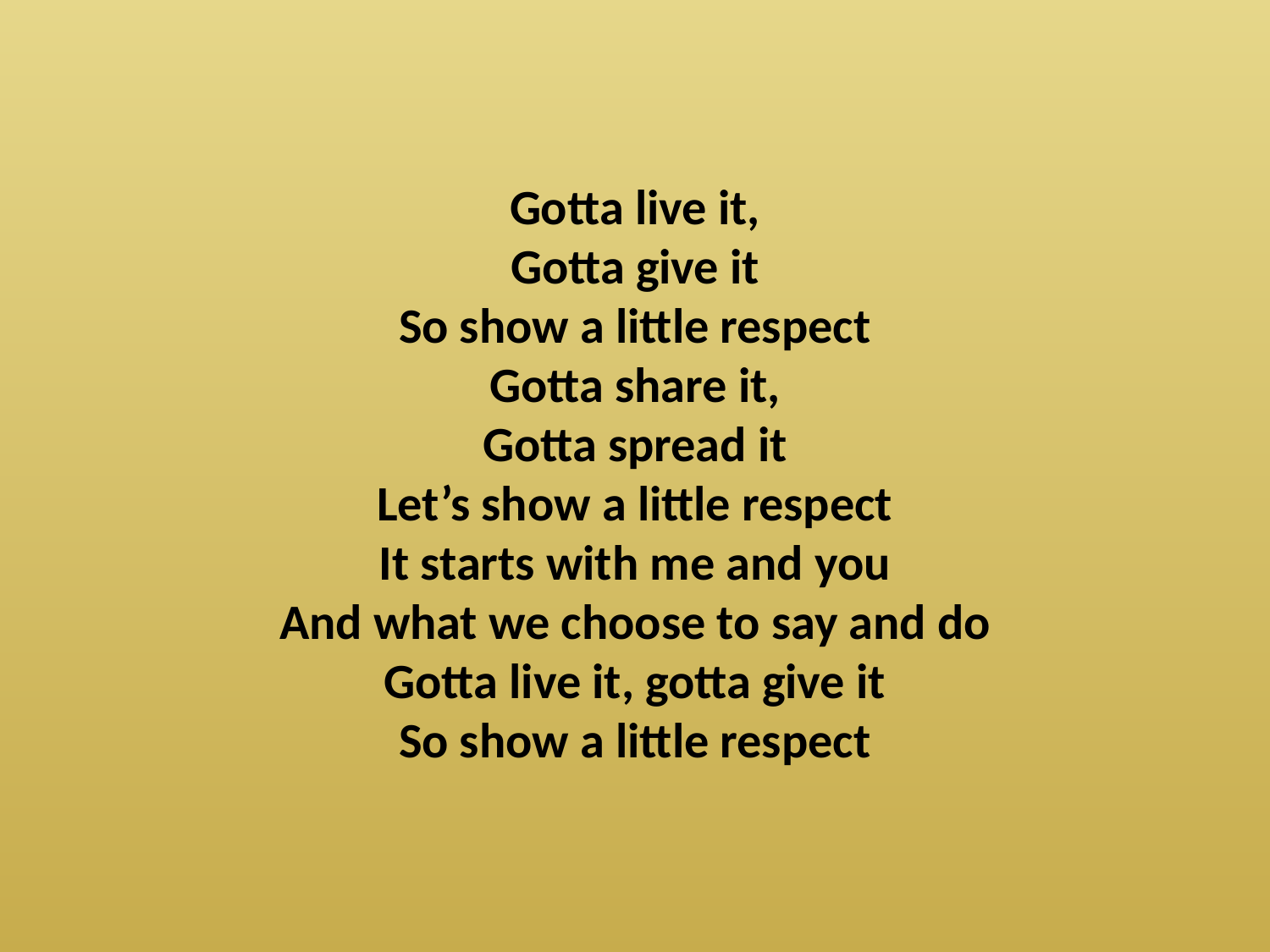

Gotta live it,
Gotta give it
So show a little respect
Gotta share it,
Gotta spread it
Let’s show a little respect
It starts with me and you
And what we choose to say and do
Gotta live it, gotta give it
So show a little respect